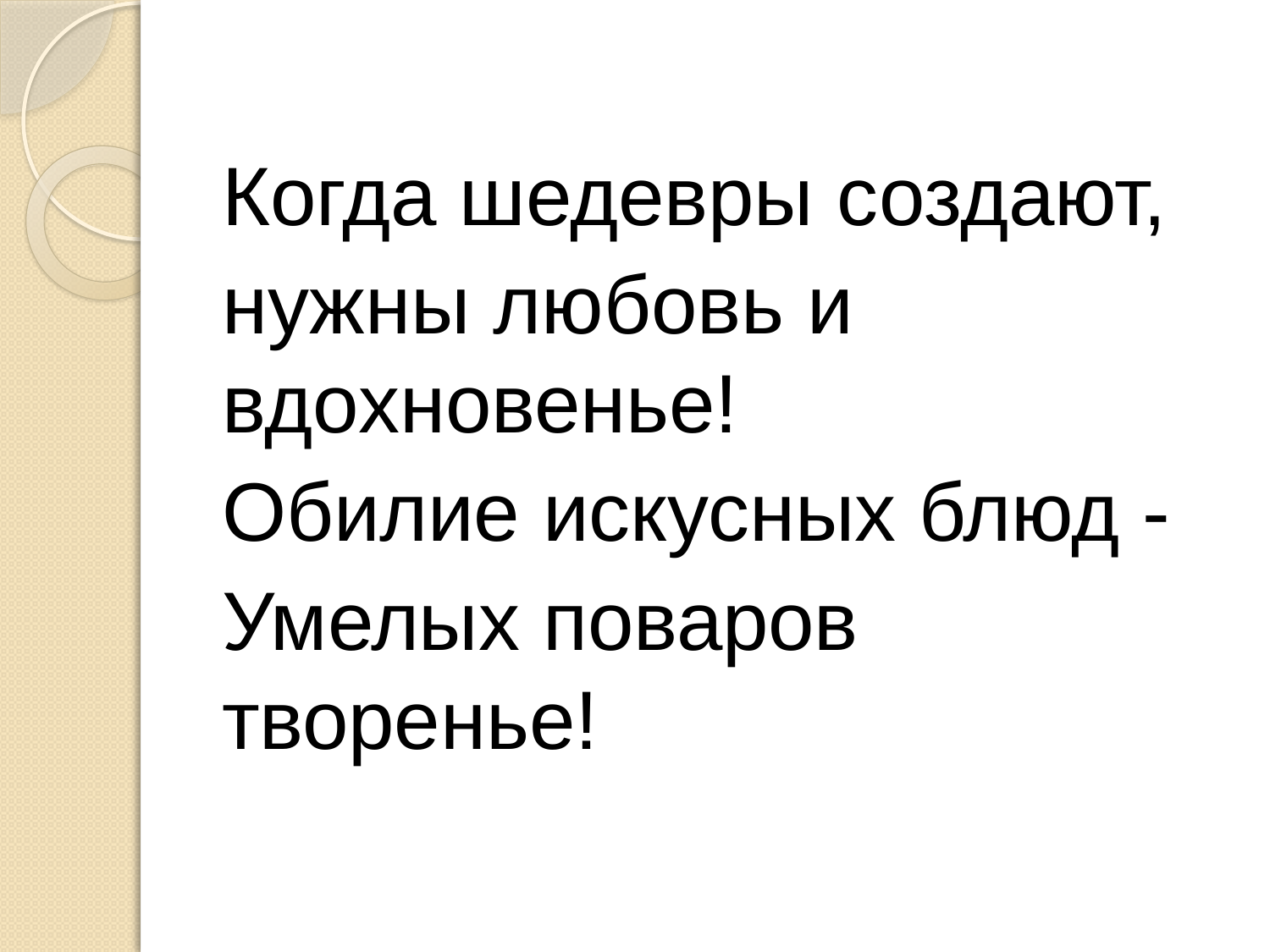

Когда шедевры создают,
нужны любовь и вдохновенье!
Обилие искусных блюд -
Умелых поваров творенье!